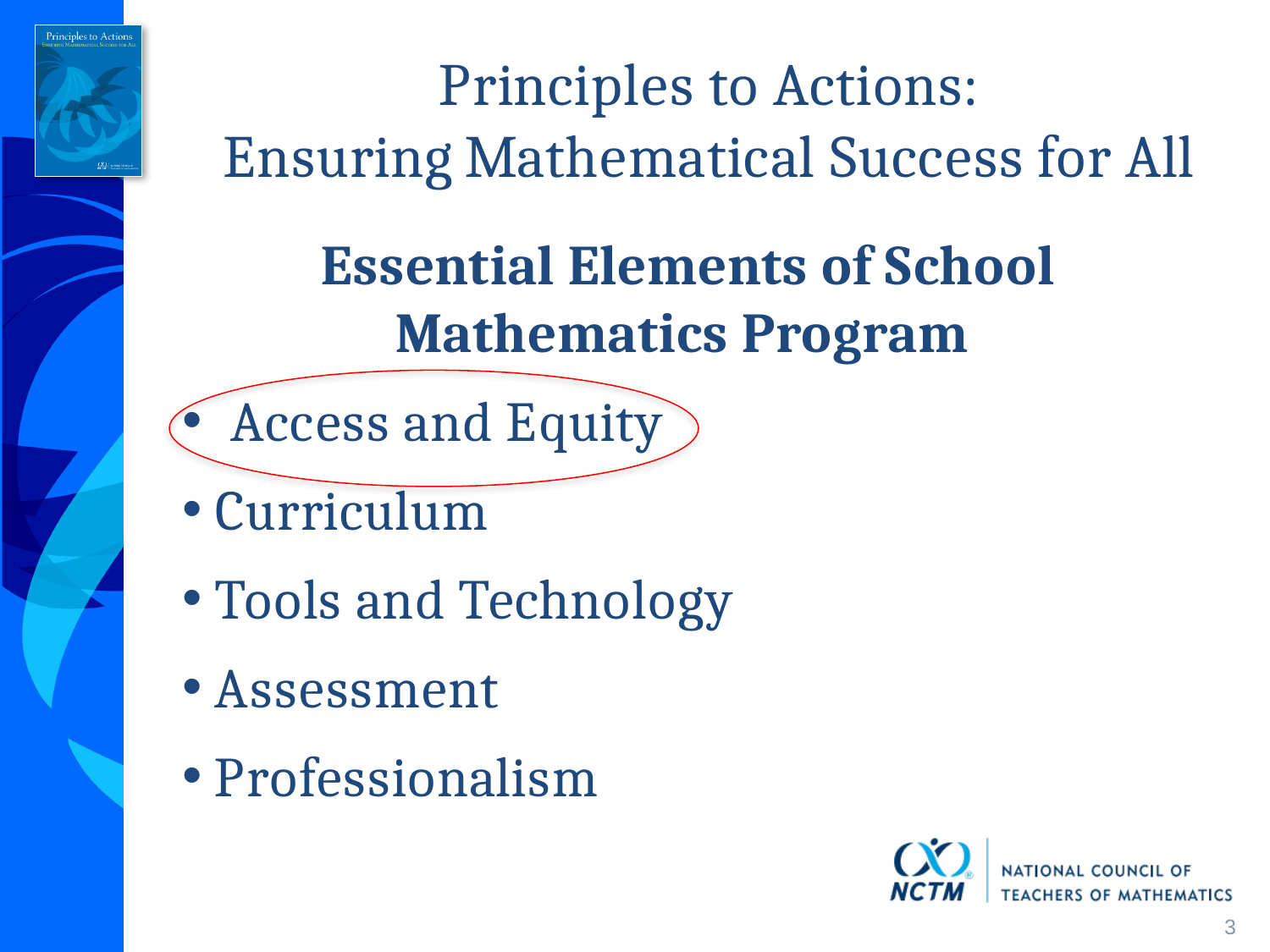

# Principles to Actions: Ensuring Mathematical Success for All
Essential Elements of School Mathematics Program
Access and Equity
 Curriculum
 Tools and Technology
 Assessment
 Professionalism

3